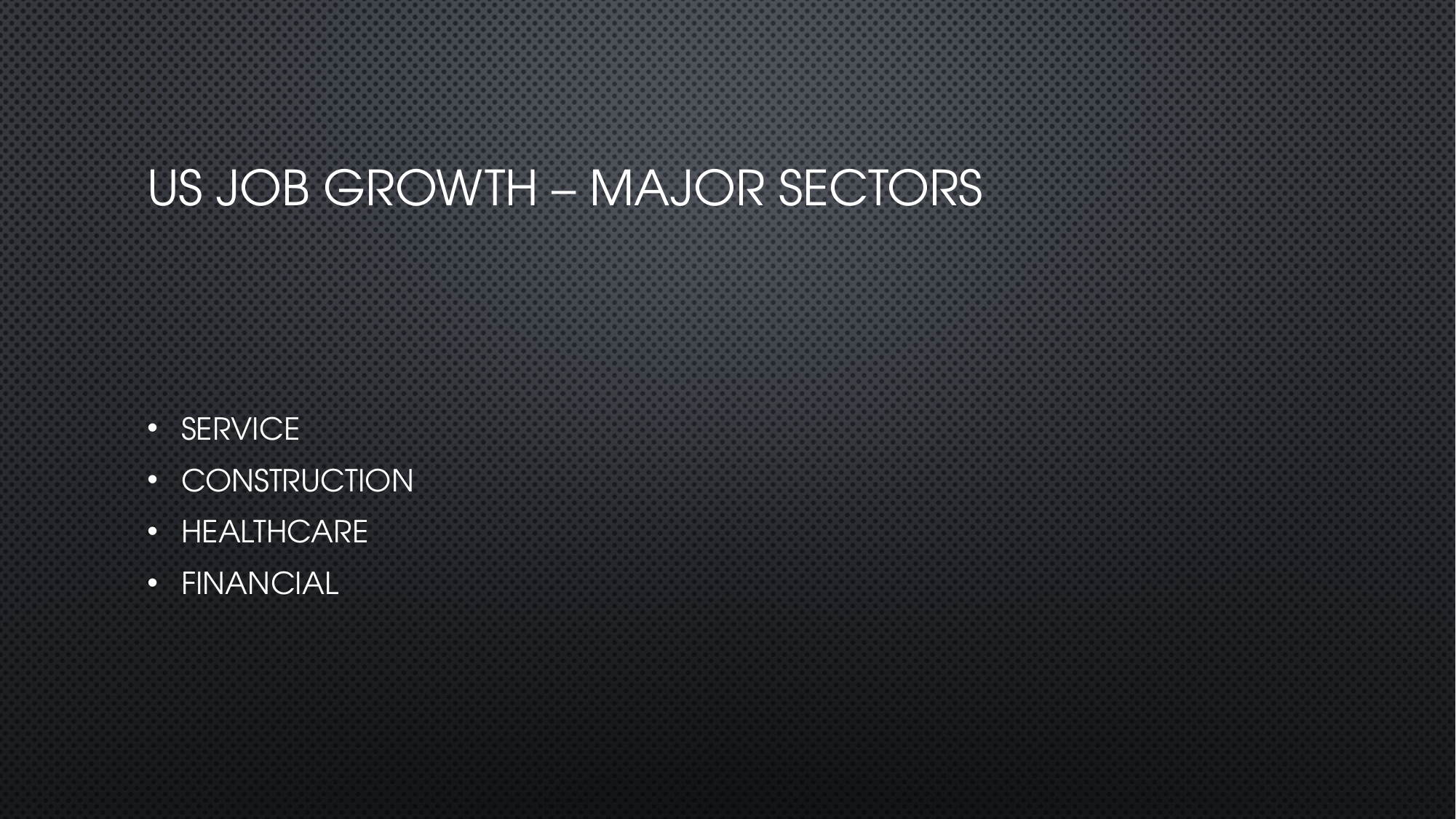

# US Job Growth – Major Sectors
Service
Construction
Healthcare
Financial